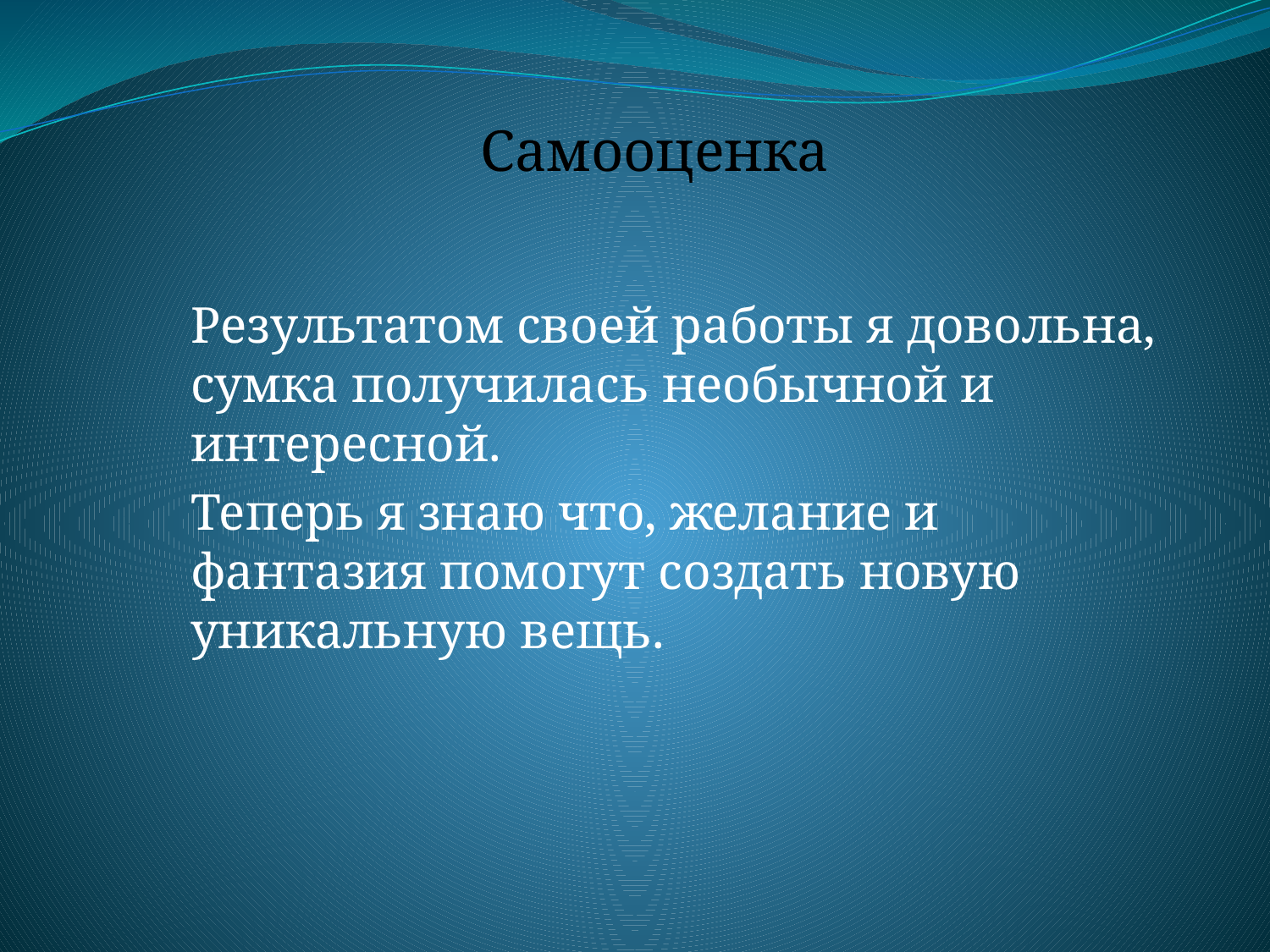

#
Самооценка
Результатом своей работы я довольна, сумка получилась необычной и интересной.
Теперь я знаю что, желание и фантазия помогут создать новую уникальную вещь.